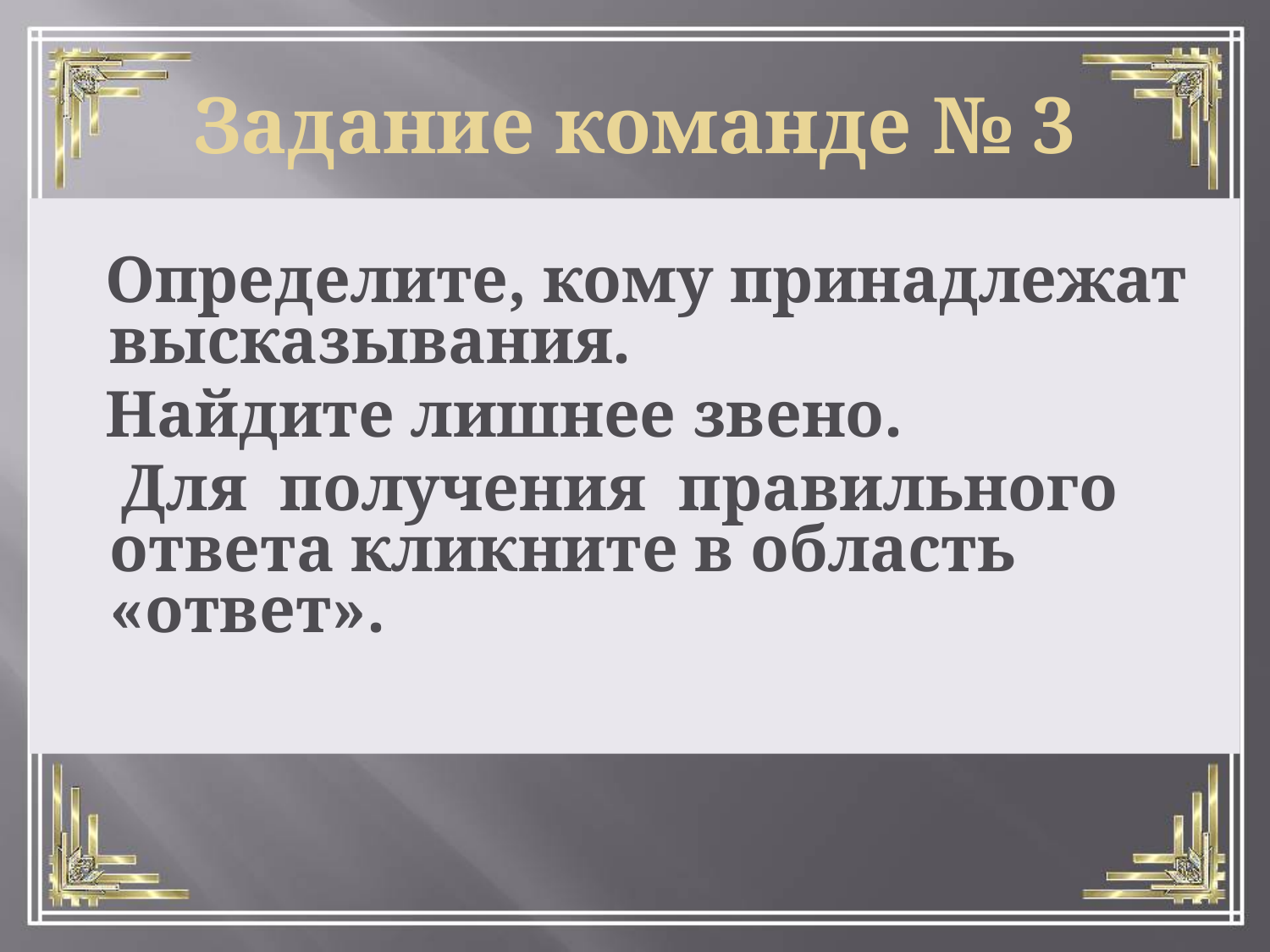

Задание команде № 3

  Определите, кому принадлежат высказывания.
  Найдите лишнее звено.
   Для  получения  правильного ответа кликните в область «ответ».